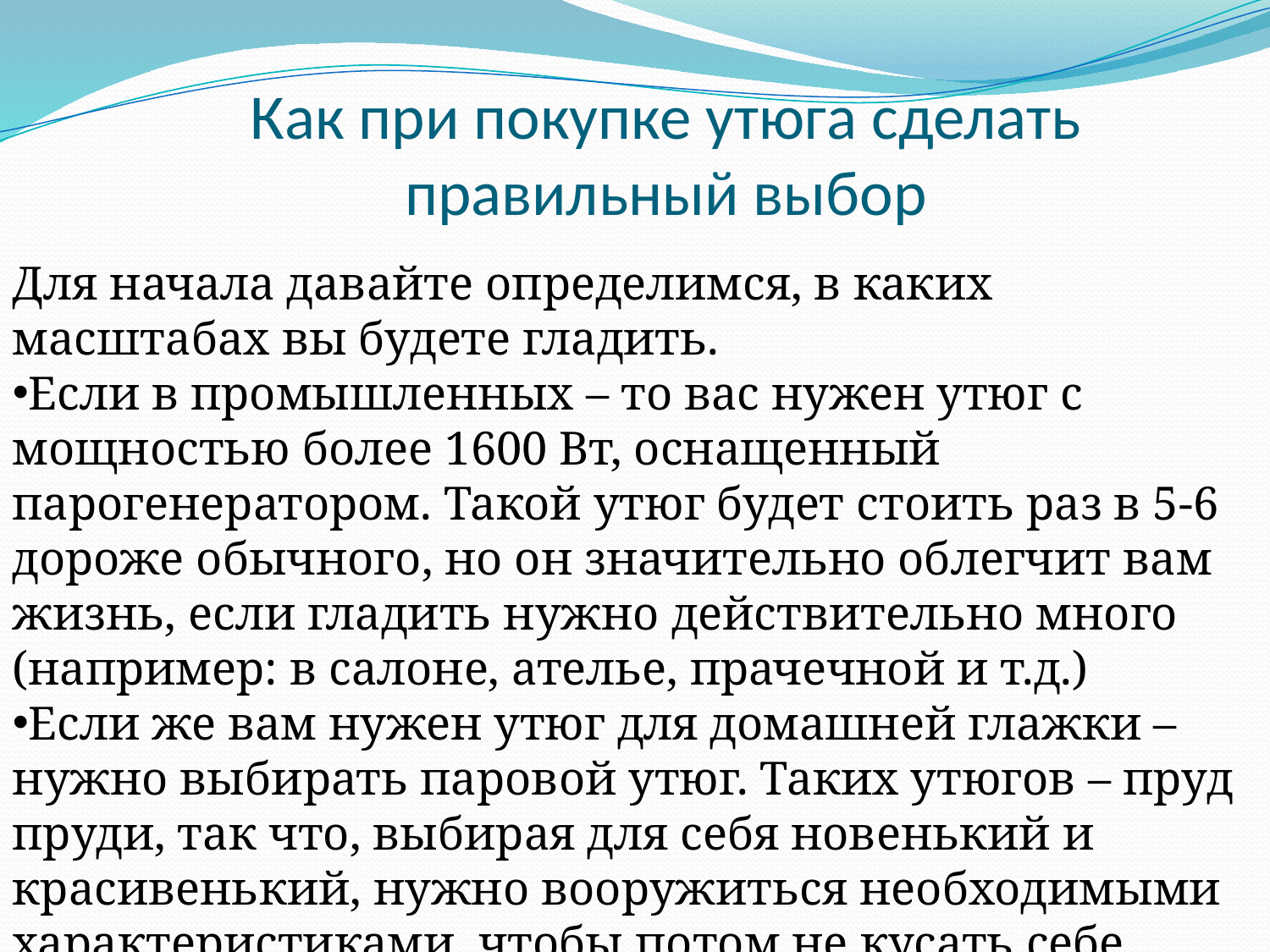

# Как при покупке утюга сделать правильный выбор
Для начала давайте определимся, в каких масштабах вы будете гладить.
Если в промышленных – то вас нужен утюг с мощностью более 1600 Вт, оснащенный парогенератором. Такой утюг будет стоить раз в 5-6 дороже обычного, но он значительно облегчит вам жизнь, если гладить нужно действительно много (например: в салоне, ателье, прачечной и т.д.)
Если же вам нужен утюг для домашней глажки – нужно выбирать паровой утюг. Таких утюгов – пруд пруди, так что, выбирая для себя новенький и красивенький, нужно вооружиться необходимыми характеристиками, чтобы потом не кусать себе локти.